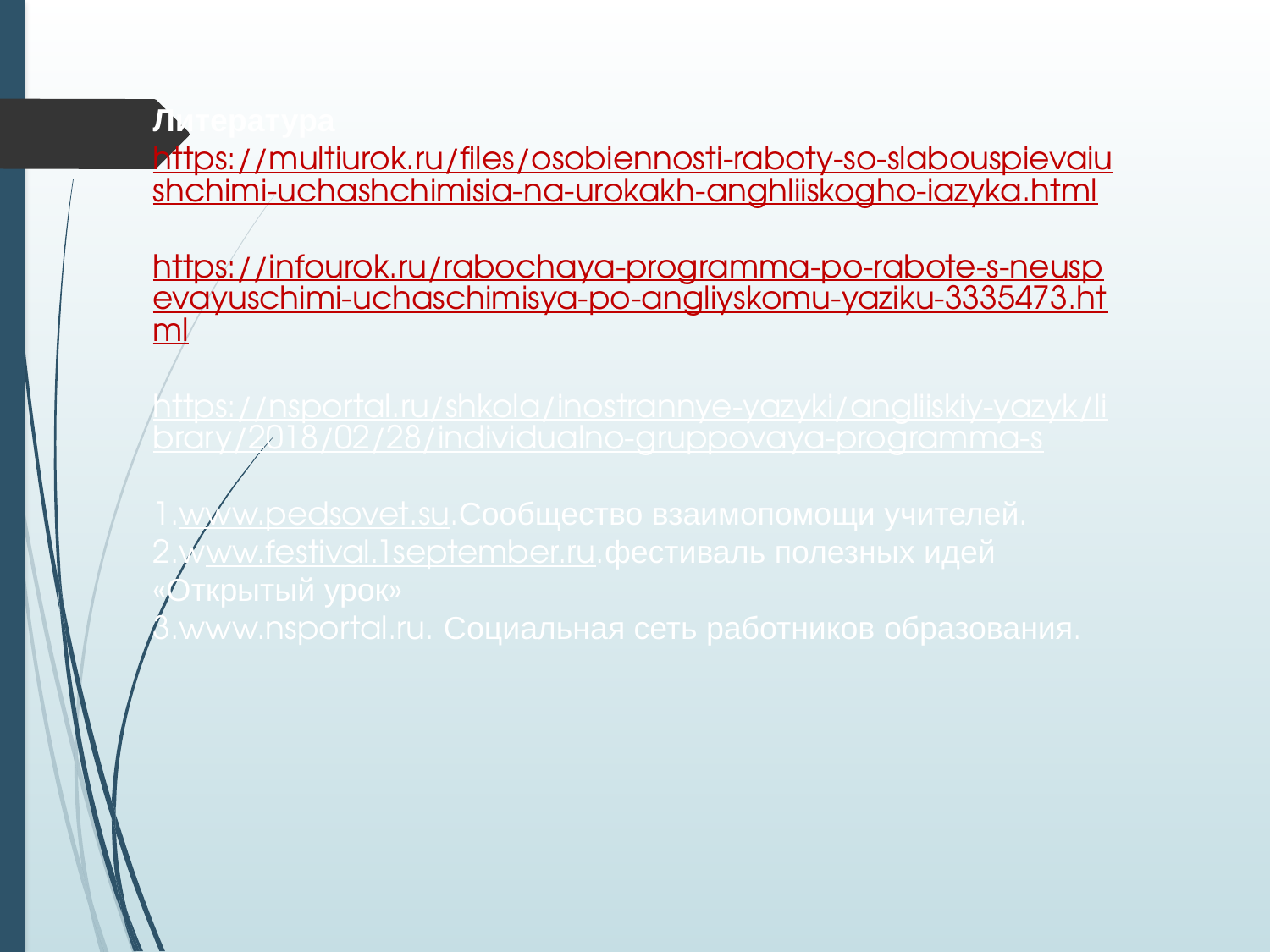

# Литература https://multiurok.ru/files/osobiennosti-raboty-so-slabouspievaiushchimi-uchashchimisia-na-urokakh-anghliiskogho-iazyka.html https://infourok.ru/rabochaya-programma-po-rabote-s-neuspevayuschimi-uchaschimisya-po-angliyskomu-yaziku-3335473.html https://nsportal.ru/shkola/inostrannye-yazyki/angliiskiy-yazyk/library/2018/02/28/individualno-gruppovaya-programma-s 1.www.pedsovet.su.Сообщество взаимопомощи учителей. 2.www.festival.1september.ru.фестиваль полезных идей «Открытый урок» 3.www.nsportal.ru. Социальная сеть работников образования.